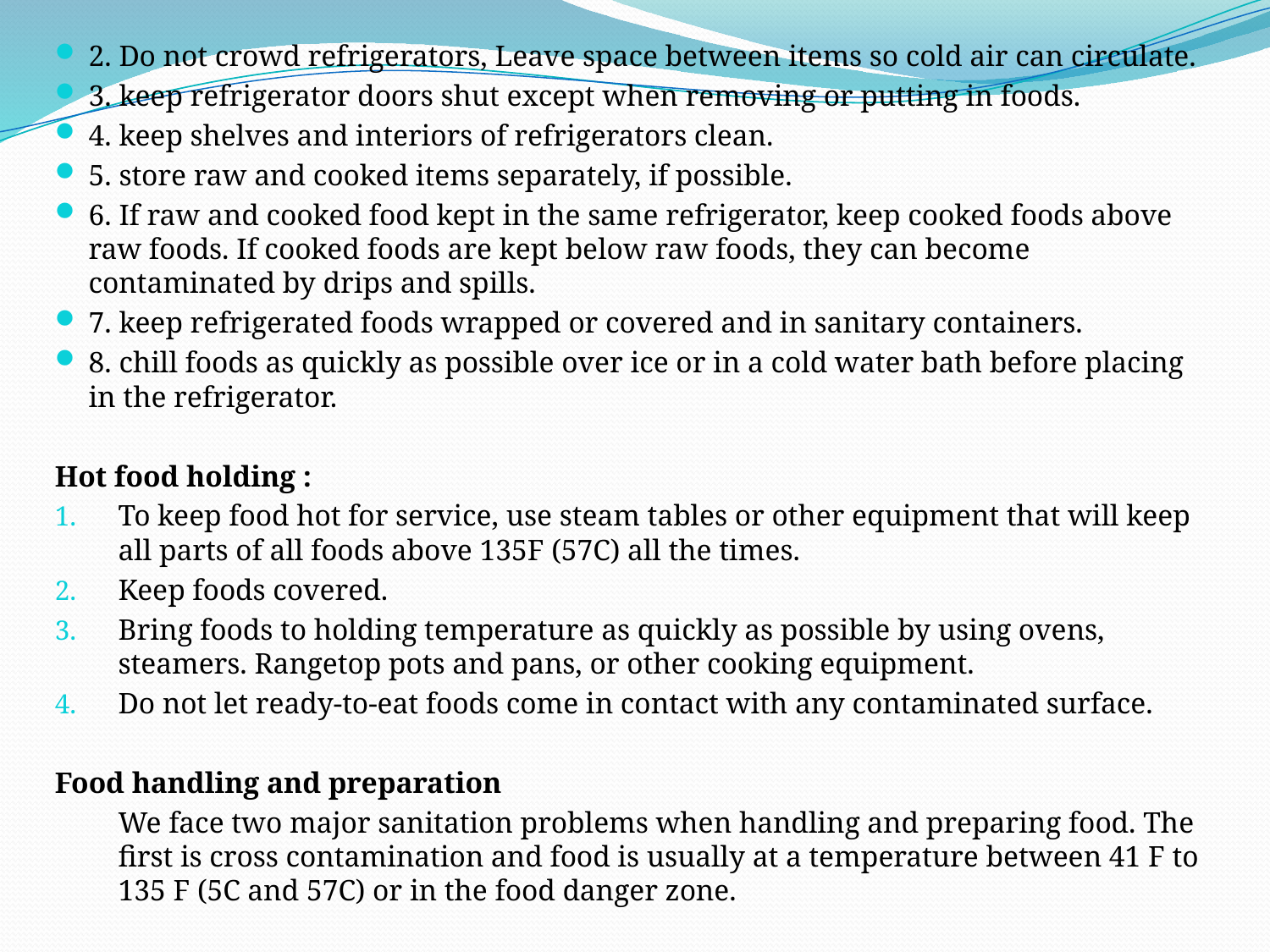

2. Do not crowd refrigerators, Leave space between items so cold air can circulate.
3. keep refrigerator doors shut except when removing or putting in foods.
4. keep shelves and interiors of refrigerators clean.
5. store raw and cooked items separately, if possible.
6. If raw and cooked food kept in the same refrigerator, keep cooked foods above raw foods. If cooked foods are kept below raw foods, they can become contaminated by drips and spills.
7. keep refrigerated foods wrapped or covered and in sanitary containers.
8. chill foods as quickly as possible over ice or in a cold water bath before placing in the refrigerator.

Hot food holding :
To keep food hot for service, use steam tables or other equipment that will keep all parts of all foods above 135F (57C) all the times.
Keep foods covered.
Bring foods to holding temperature as quickly as possible by using ovens, steamers. Rangetop pots and pans, or other cooking equipment.
Do not let ready-to-eat foods come in contact with any contaminated surface.

Food handling and preparation
	We face two major sanitation problems when handling and preparing food. The first is cross contamination and food is usually at a temperature between 41 F to 135 F (5C and 57C) or in the food danger zone.